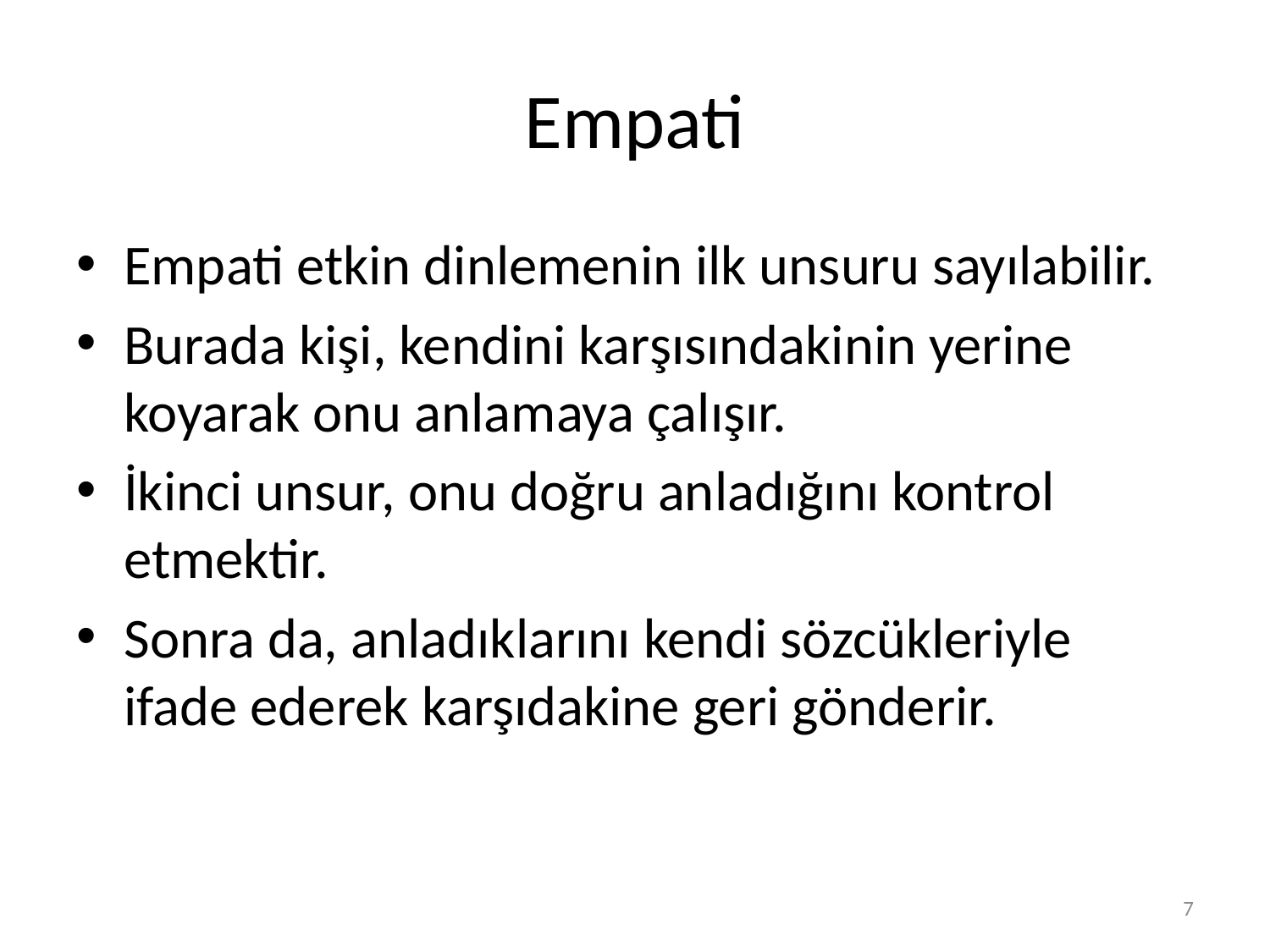

# Empati
Empati etkin dinlemenin ilk unsuru sayılabilir.
Burada kişi, kendini karşısındakinin yerine koyarak onu anlamaya çalışır.
İkinci unsur, onu doğru anladığını kontrol etmektir.
Sonra da, anladıklarını kendi sözcükleriyle ifade ederek karşıdakine geri gönderir.
7